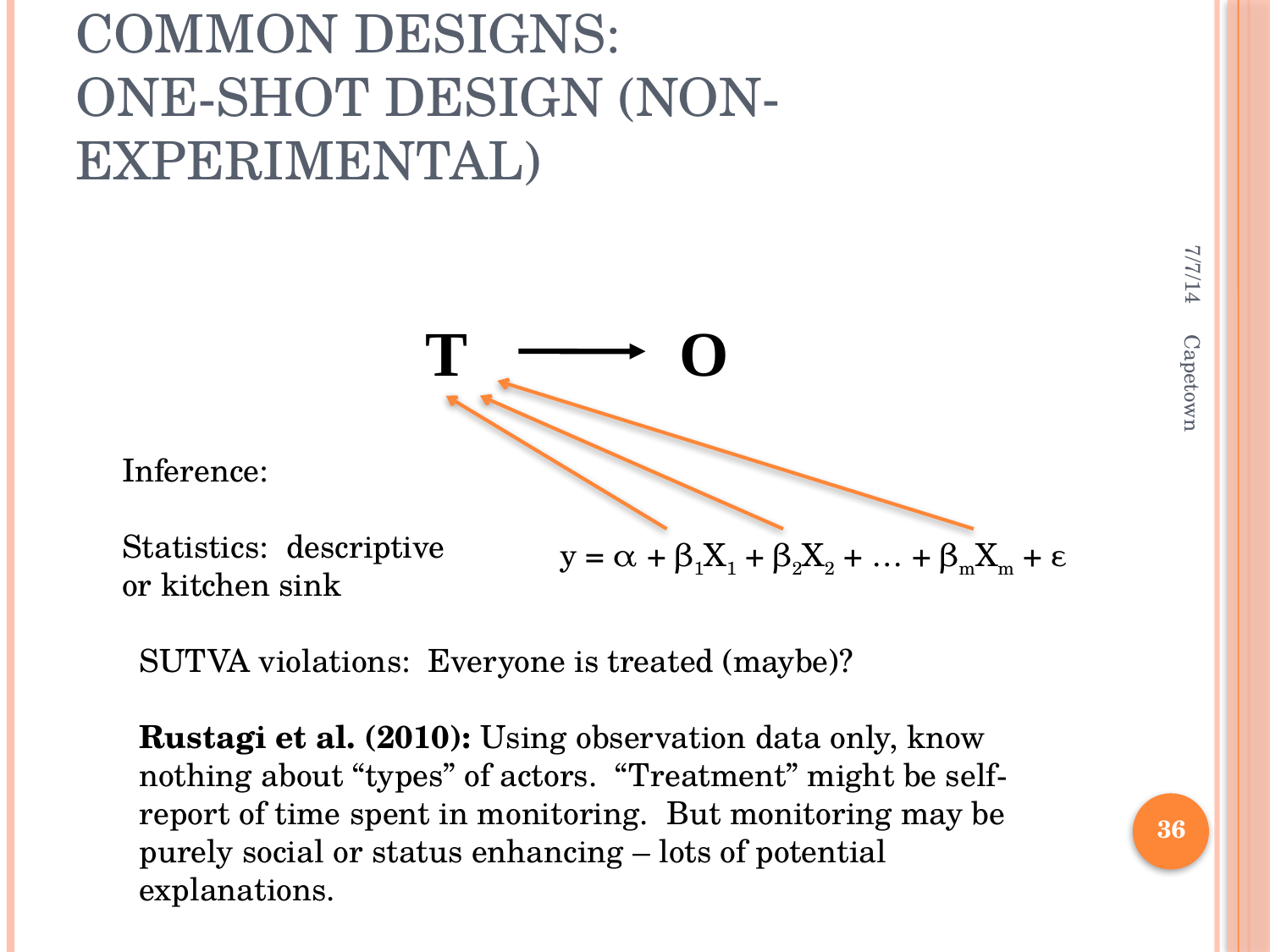

# Common Designs: One-Shot Design (non-experimental)
7/7/14
T
O

Inference:

Statistics:  descriptive or kitchen sink
Capetown
y = α + β1X1 + β2X2 + … + βmXm + ε
SUTVA violations:  Everyone is treated (maybe)?

Rustagi et al. (2010): Using observation data only, know nothing about “types” of actors.  “Treatment” might be self-report of time spent in monitoring.  But monitoring may be purely social or status enhancing – lots of potential explanations.
36